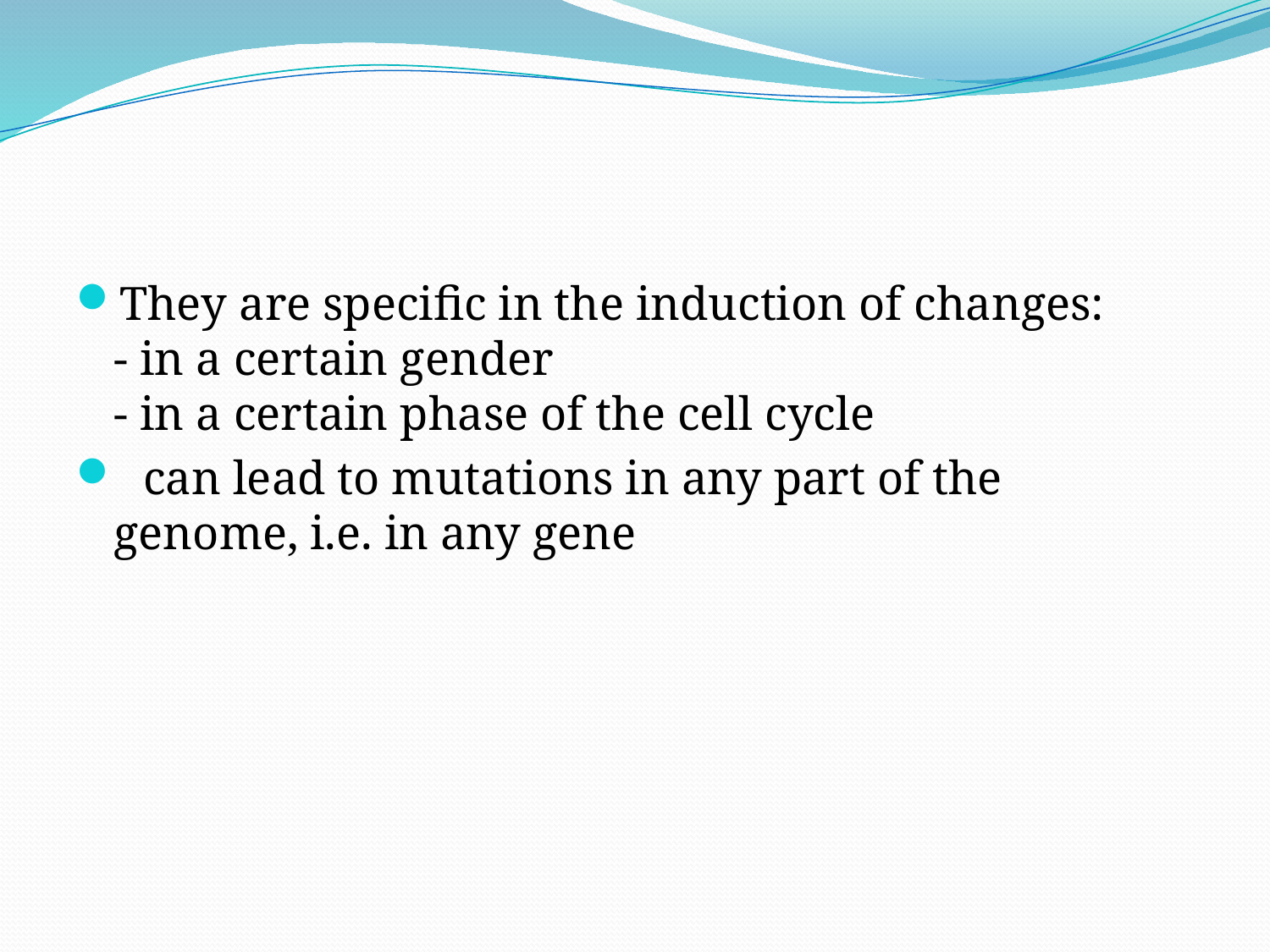

#
They are specific in the induction of changes:
- in a certain gender
- in a certain phase of the cell cycle
  can lead to mutations in any part of the genome, i.e. in any gene